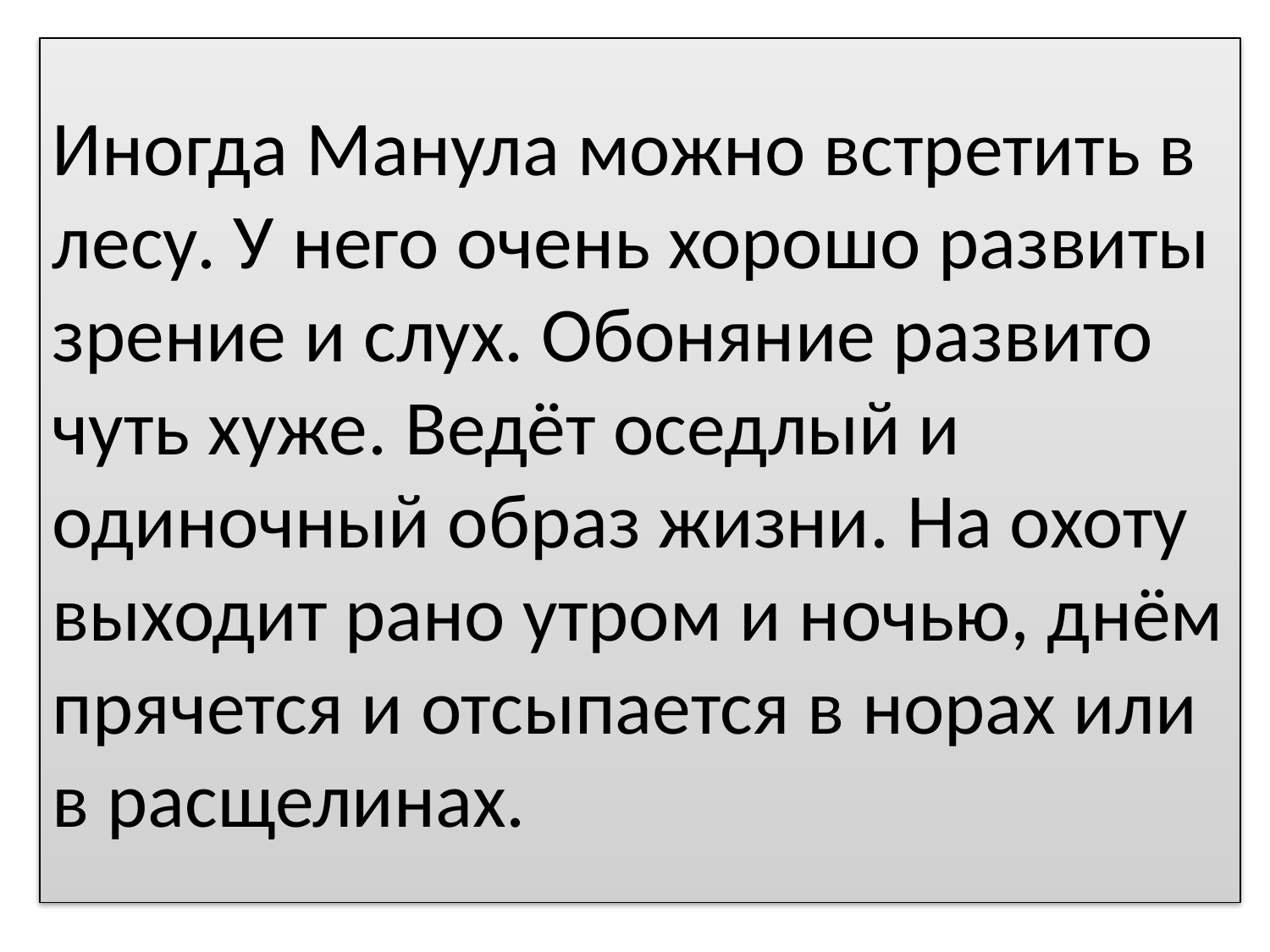

# Иногда Манула можно встретить в лесу. У него очень хорошо развиты зрение и слух. Обоняние развито чуть хуже. Ведёт оседлый и одиночный образ жизни. На охоту выходит рано утром и ночью, днём прячется и отсыпается в норах или в расщелинах.